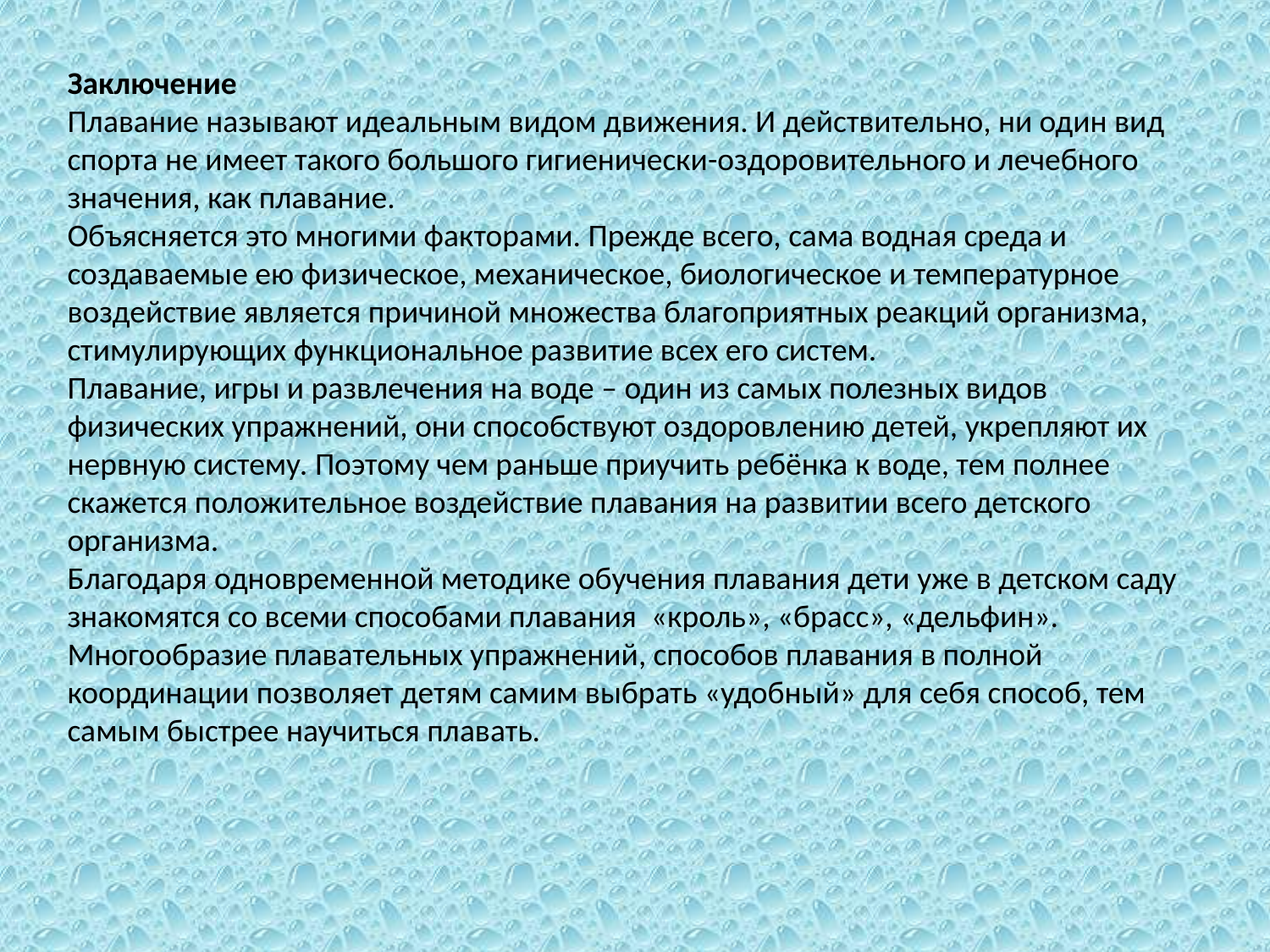

Заключение
Плавание называют идеальным видом движения. И действительно, ни один вид спорта не имеет такого большого гигиенически-оздоровительного и лечебного значения, как плавание.
Объясняется это многими факторами. Прежде всего, сама водная среда и создаваемые ею физическое, механическое, биологическое и температурное воздействие является причиной множества благоприятных реакций организма, стимулирующих функциональное развитие всех его систем.
Плавание, игры и развлечения на воде – один из самых полезных видов физических упражнений, они способствуют оздоровлению детей, укрепляют их нервную систему. Поэтому чем раньше приучить ребёнка к воде, тем полнее скажется положительное воздействие плавания на развитии всего детского организма.
Благодаря одновременной методике обучения плавания дети уже в детском саду знакомятся со всеми способами плавания  «кроль», «брасс», «дельфин». Многообразие плавательных упражнений, способов плавания в полной координации позволяет детям самим выбрать «удобный» для себя способ, тем самым быстрее научиться плавать.